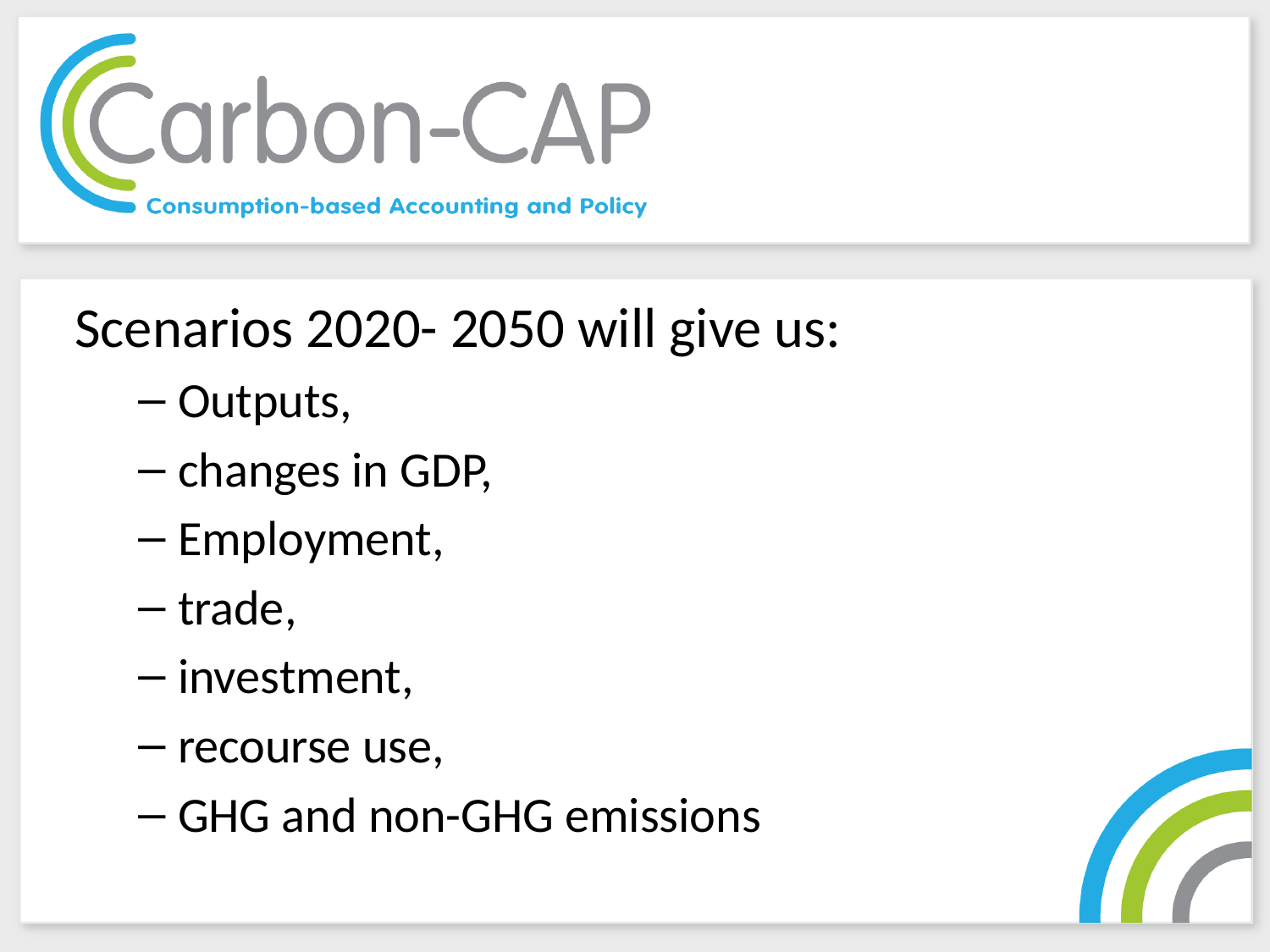

Scenarios 2020- 2050 will give us:
Outputs,
changes in GDP,
Employment,
trade,
investment,
recourse use,
GHG and non-GHG emissions